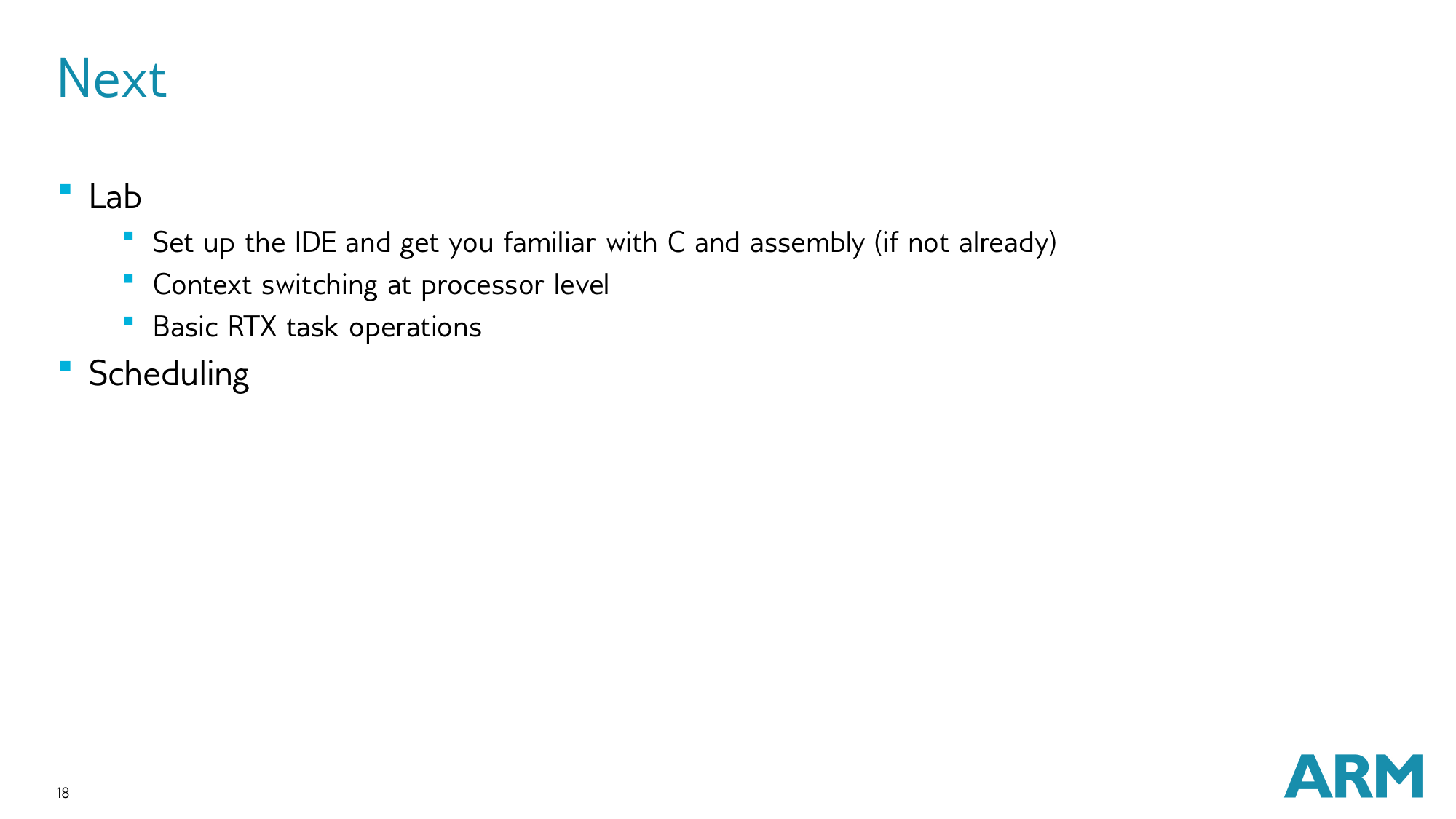

# Next
Lab
Set up the IDE and get you familiar with C and assembly (if not already)
Context switching at processor level
Basic RTX task operations
Scheduling